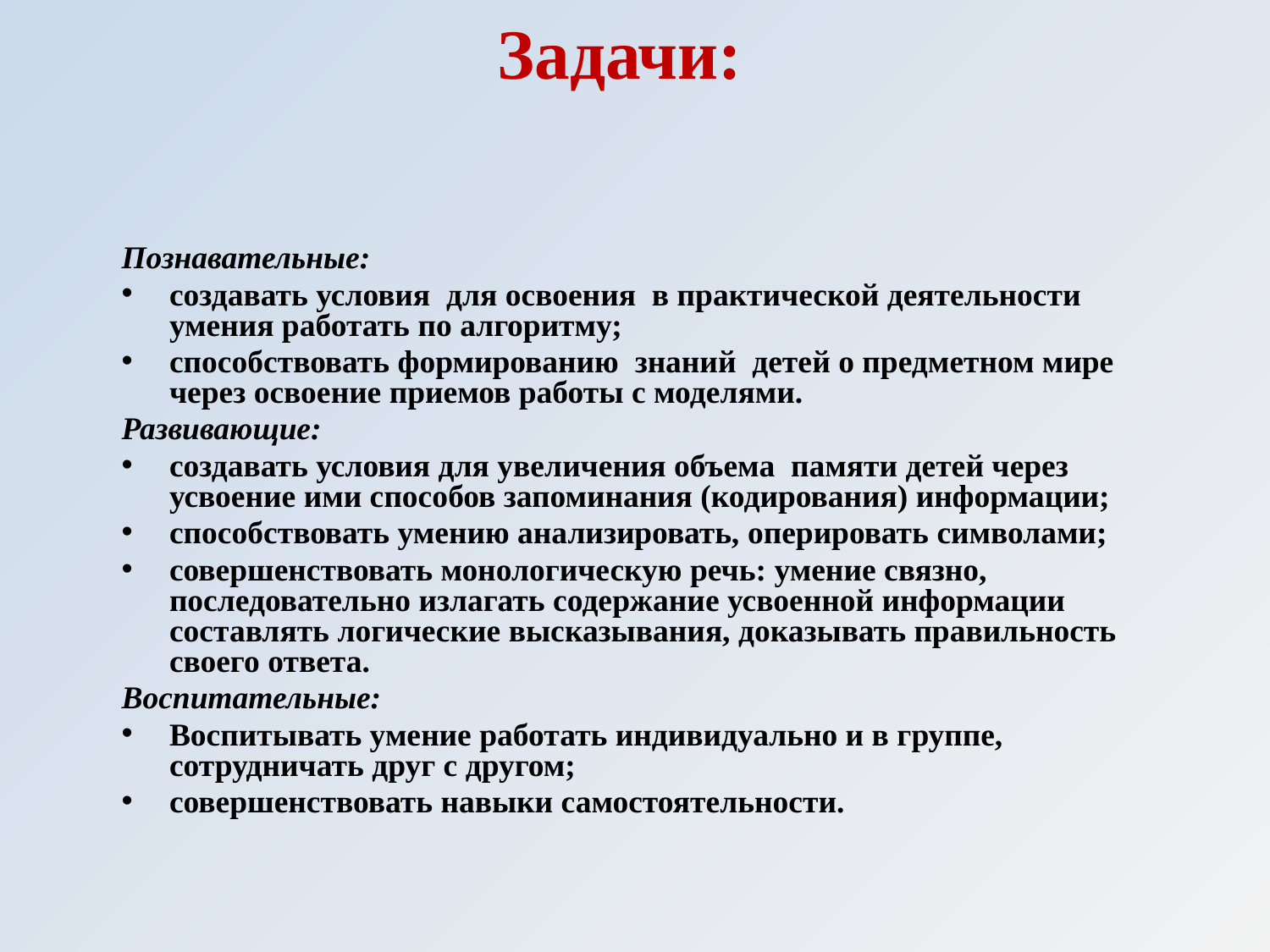

Задачи:
#

Познавательные:
создавать условия  для освоения  в практической деятельности умения работать по алгоритму;
способствовать формированию  знаний  детей о предметном мире через освоение приемов работы с моделями.
Развивающие:
создавать условия для увеличения объема  памяти детей через усвоение ими способов запоминания (кодирования) информации;
способствовать умению анализировать, оперировать символами;
совершенствовать монологическую речь: умение связно, последовательно излагать содержание усвоенной информации составлять логические высказывания, доказывать правильность своего ответа.
Воспитательные:
Воспитывать умение работать индивидуально и в группе, сотрудничать друг с другом;
совершенствовать навыки самостоятельности.